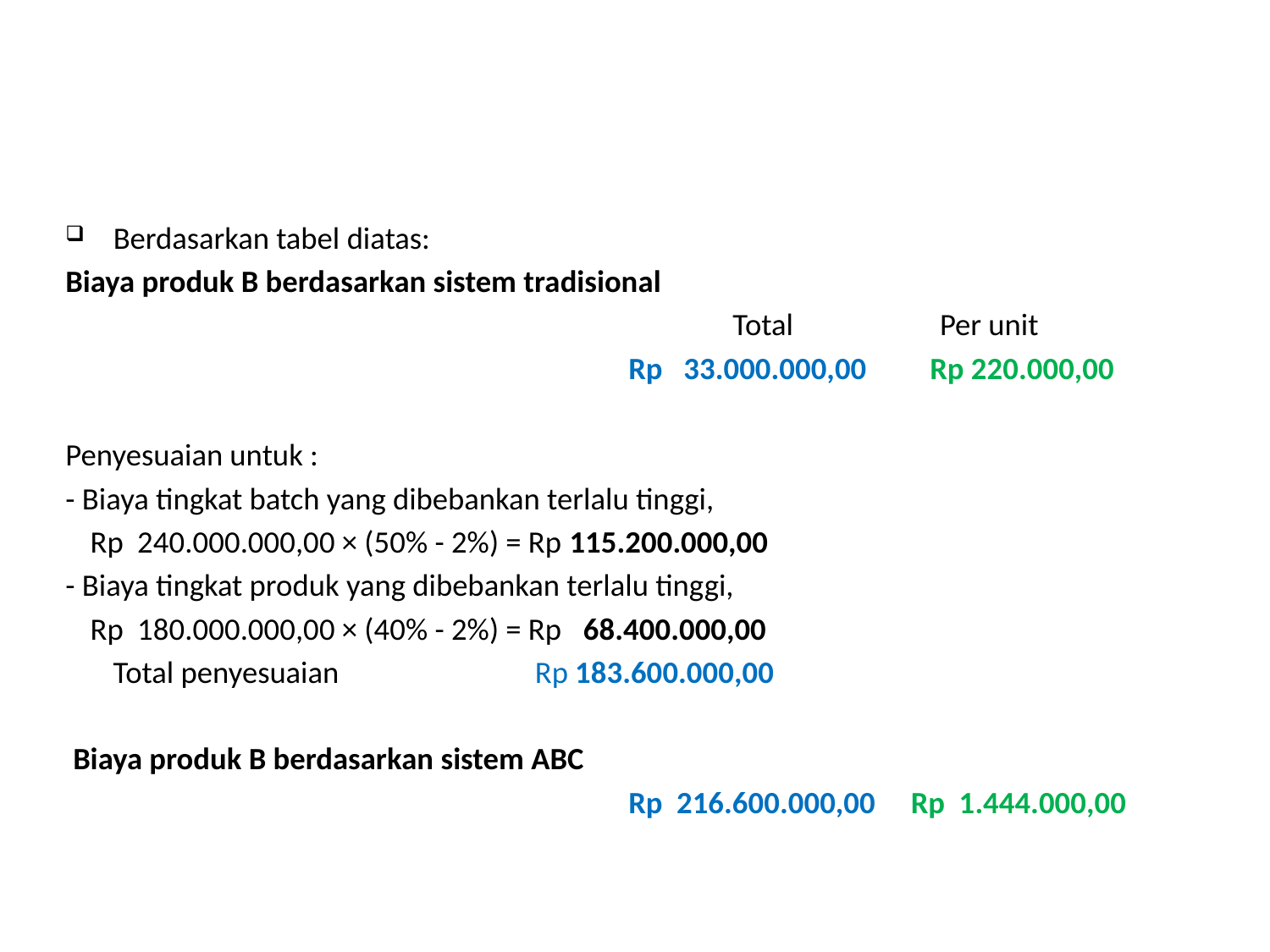

Berdasarkan tabel diatas:
Biaya produk B berdasarkan sistem tradisional
Total                     Per unit
Rp   33.000.000,00         Rp 220.000,00

Penyesuaian untuk :
- Biaya tingkat batch yang dibebankan terlalu tinggi,
Rp  240.000.000,00 × (50% - 2%) = Rp 115.200.000,00
- Biaya tingkat produk yang dibebankan terlalu tinggi,
Rp  180.000.000,00 × (40% - 2%) = Rp   68.400.000,00
Total penyesuaian                            Rp 183.600.000,00

Biaya produk B berdasarkan sistem ABC
Rp  216.600.000,00     Rp  1.444.000,00